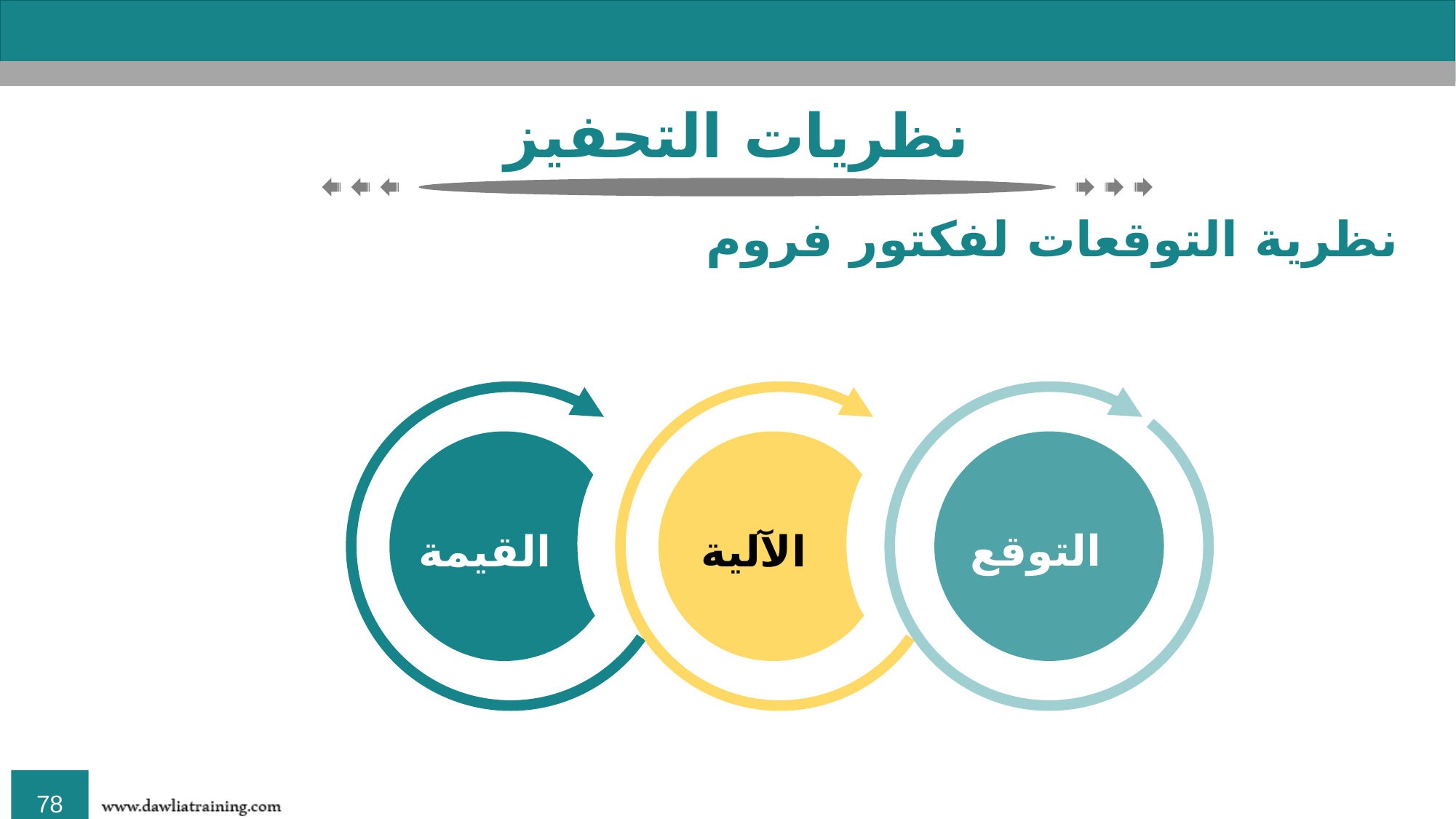

نظريات التحفيز

نظرية التوقعات لفكتور فروم

القيمة

الآلية

التوقع